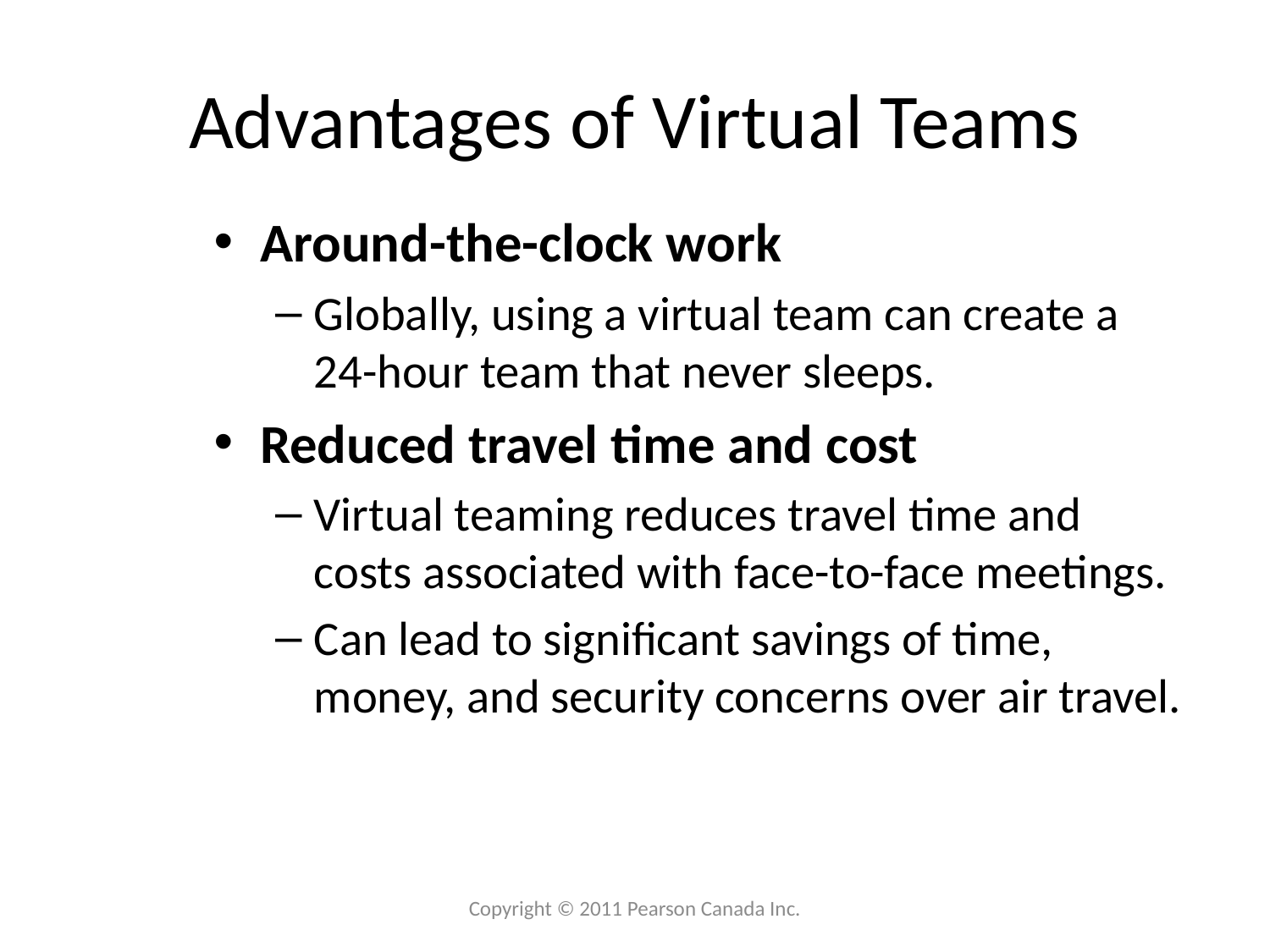

# Advantages of Virtual Teams
Around-the-clock work
Globally, using a virtual team can create a 24-hour team that never sleeps.
Reduced travel time and cost
Virtual teaming reduces travel time and costs associated with face-to-face meetings.
Can lead to significant savings of time, money, and security concerns over air travel.

Copyright © 2011 Pearson Canada Inc.